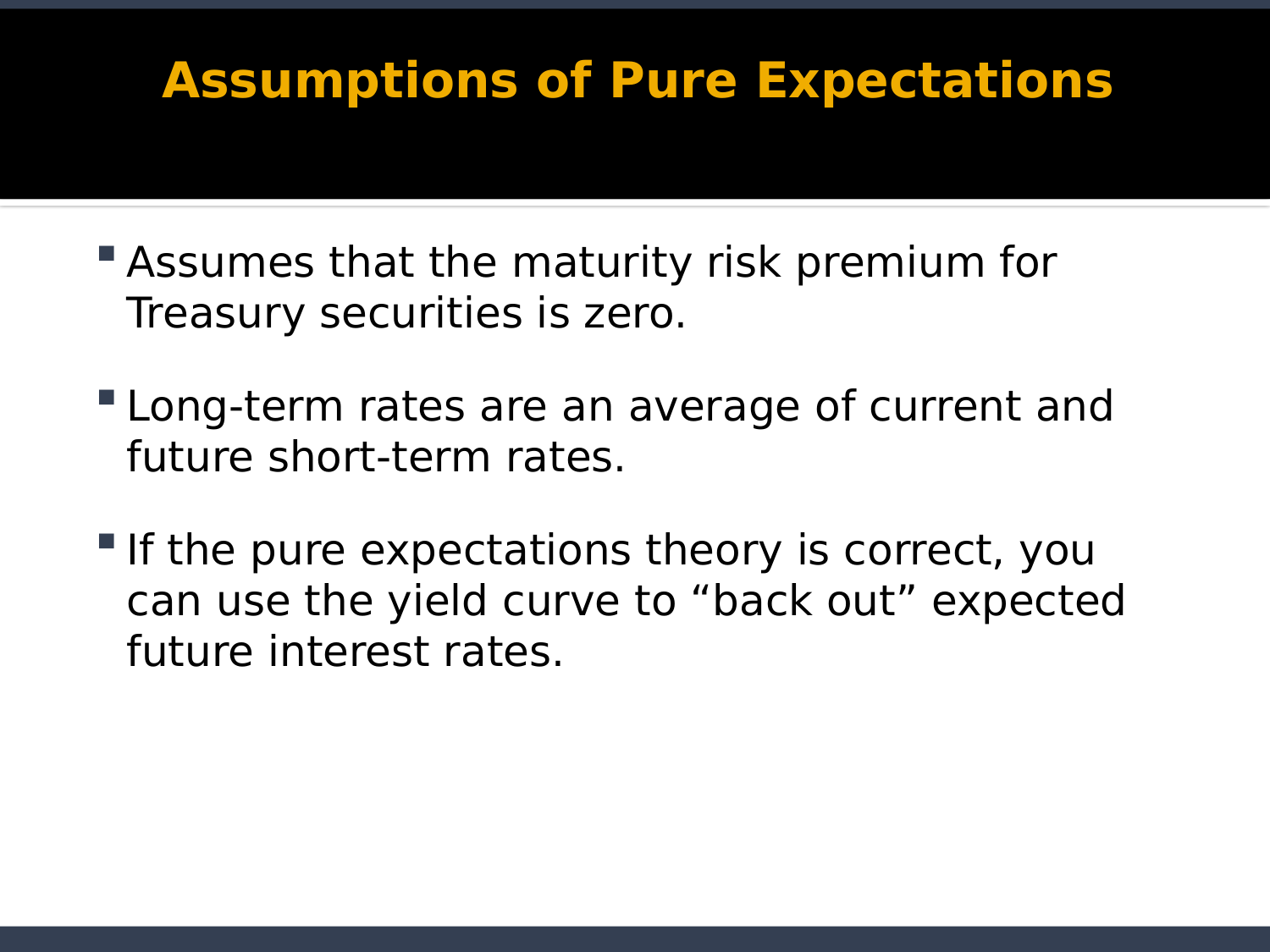

# Assumptions of Pure Expectations
Assumes that the maturity risk premium for Treasury securities is zero.
Long-term rates are an average of current and future short-term rates.
If the pure expectations theory is correct, you can use the yield curve to “back out” expected future interest rates.